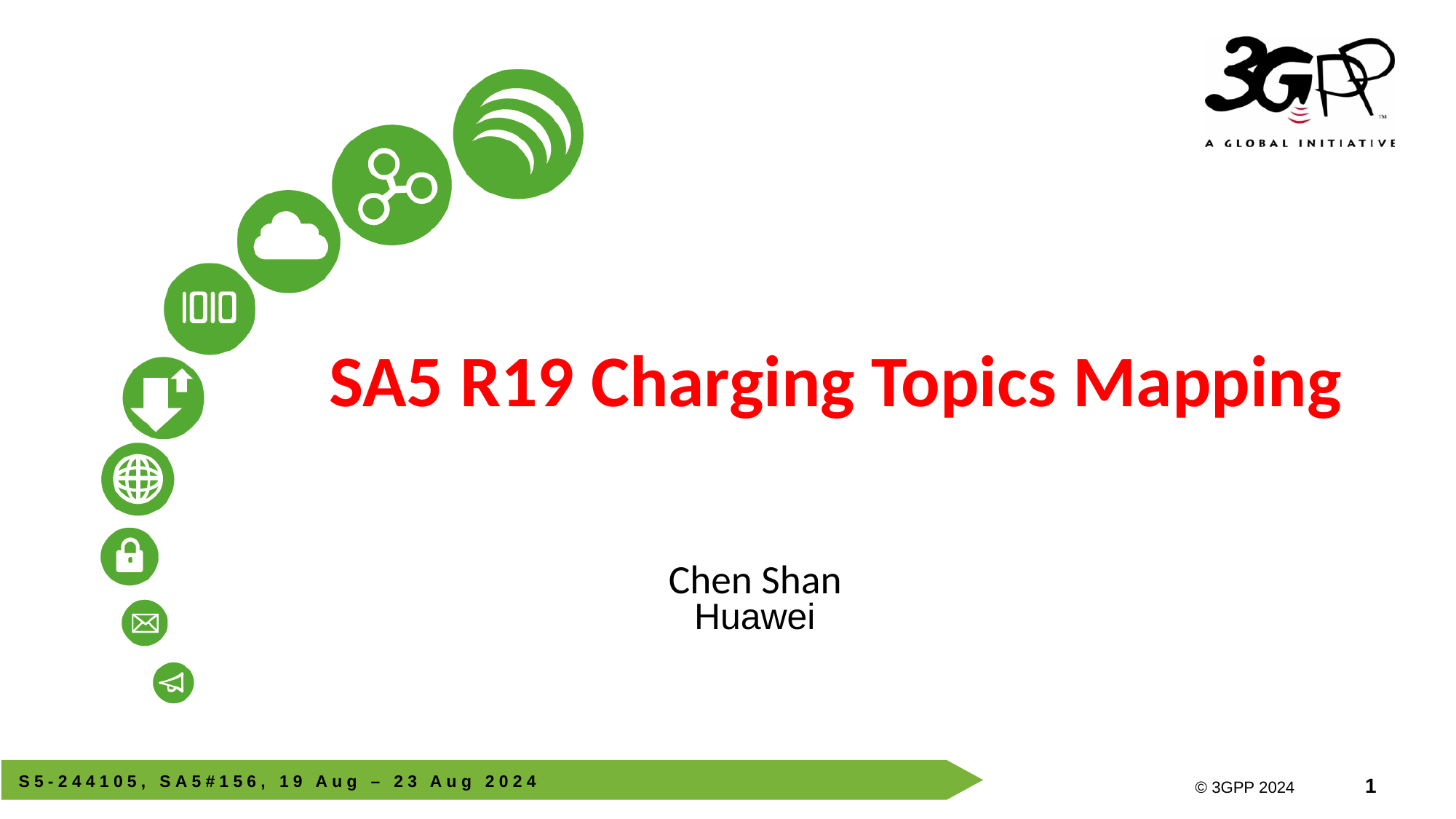

# SA5 R19 Charging Topics Mapping
Chen Shan
Huawei